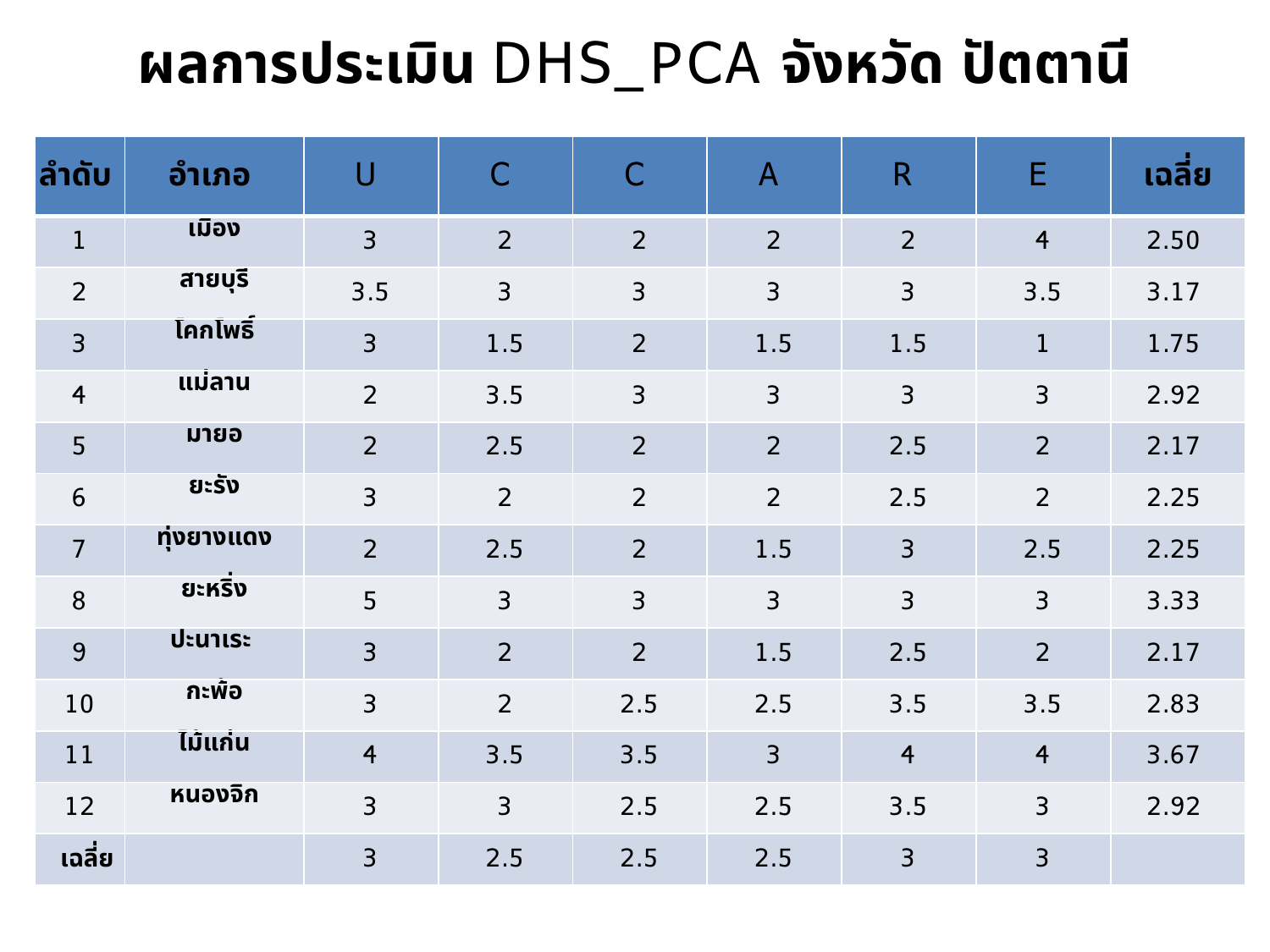

# ผลการประเมิน DHS_PCA จังหวัด ปัตตานี
| ลำดับ | อำเภอ | U | C | C | A | R | E | เฉลี่ย |
| --- | --- | --- | --- | --- | --- | --- | --- | --- |
| 1 | เมือง | 3 | 2 | 2 | 2 | 2 | 4 | 2.50 |
| 2 | สายบุรี | 3.5 | 3 | 3 | 3 | 3 | 3.5 | 3.17 |
| 3 | โคกโพธิ์ | 3 | 1.5 | 2 | 1.5 | 1.5 | 1 | 1.75 |
| 4 | แม่ลาน | 2 | 3.5 | 3 | 3 | 3 | 3 | 2.92 |
| 5 | มายอ | 2 | 2.5 | 2 | 2 | 2.5 | 2 | 2.17 |
| 6 | ยะรัง | 3 | 2 | 2 | 2 | 2.5 | 2 | 2.25 |
| 7 | ทุ่งยางแดง | 2 | 2.5 | 2 | 1.5 | 3 | 2.5 | 2.25 |
| 8 | ยะหริ่ง | 5 | 3 | 3 | 3 | 3 | 3 | 3.33 |
| 9 | ปะนาเระ | 3 | 2 | 2 | 1.5 | 2.5 | 2 | 2.17 |
| 10 | กะพ้อ | 3 | 2 | 2.5 | 2.5 | 3.5 | 3.5 | 2.83 |
| 11 | ไม้แก่น | 4 | 3.5 | 3.5 | 3 | 4 | 4 | 3.67 |
| 12 | หนองจิก | 3 | 3 | 2.5 | 2.5 | 3.5 | 3 | 2.92 |
| เฉลี่ย |  | 3 | 2.5 | 2.5 | 2.5 | 3 | 3 |  |